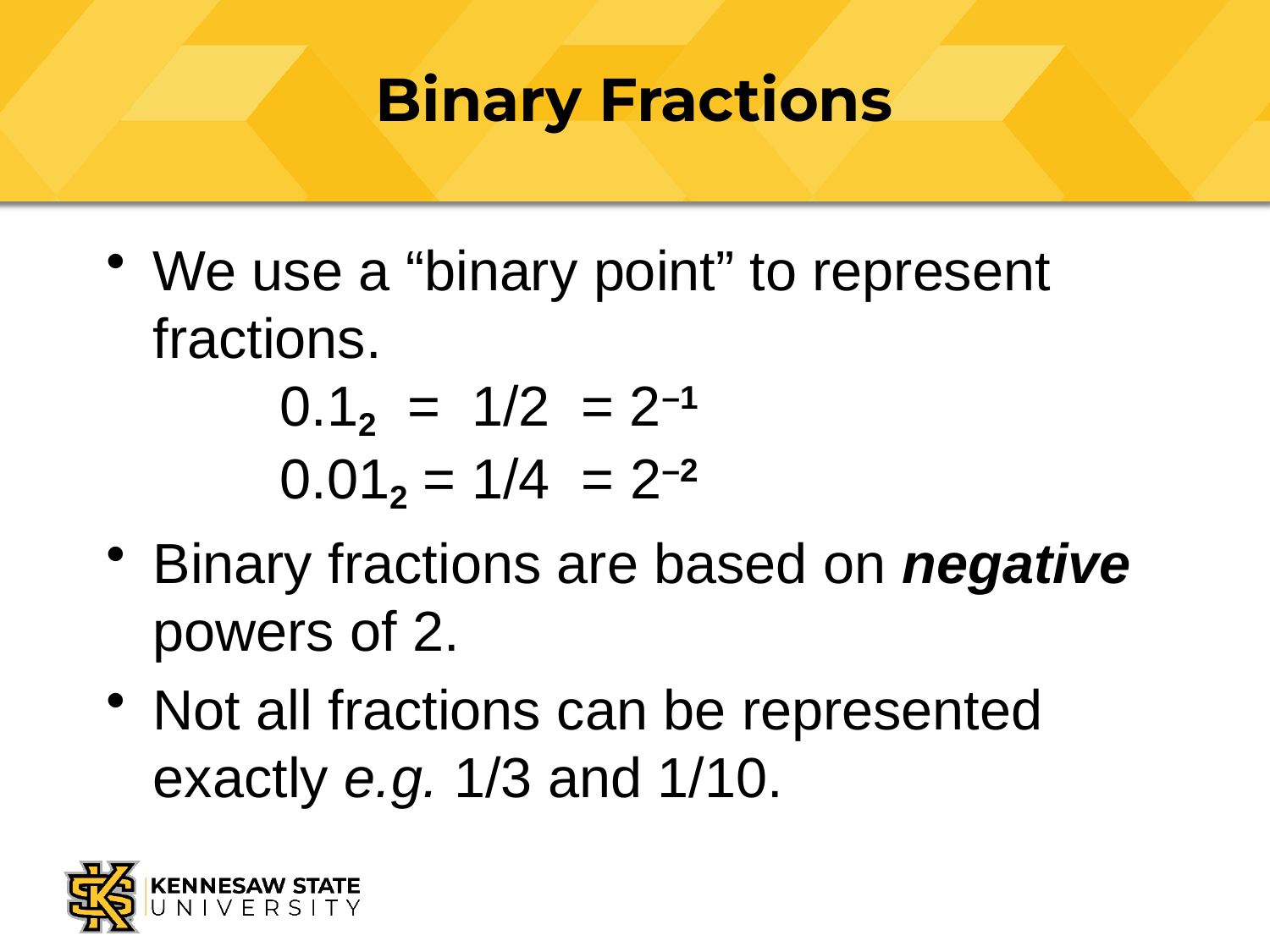

# Binary Fractions
We use a “binary point” to represent fractions.
	0.12  =  1/2  = 2–1
	0.012 = 1/4  = 2–2
Binary fractions are based on negative powers of 2.
Not all fractions can be represented exactly e.g. 1/3 and 1/10.